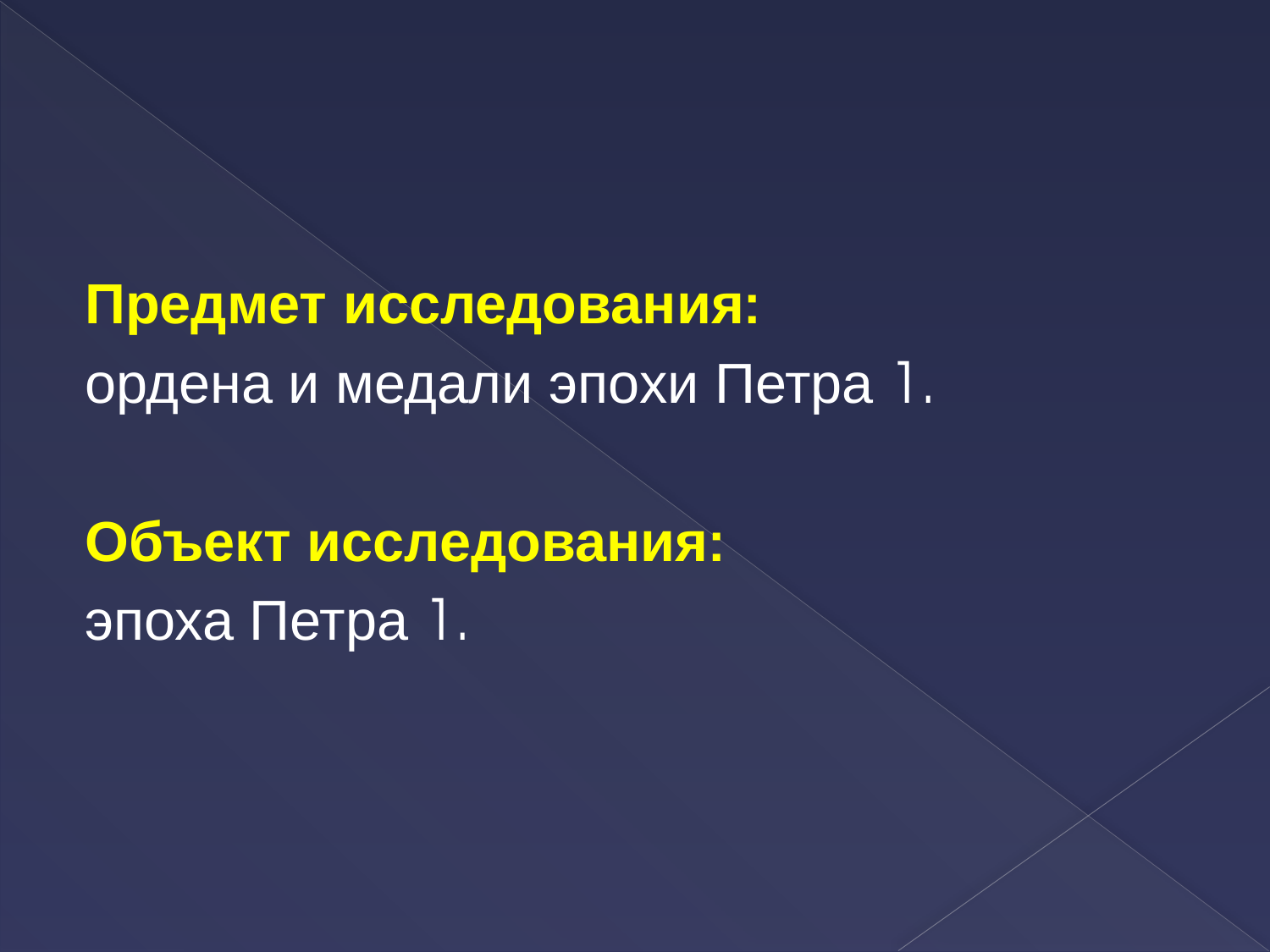

#
Предмет исследования:
ордена и медали эпохи Петра 1.

Объект исследования:
эпоха Петра 1.